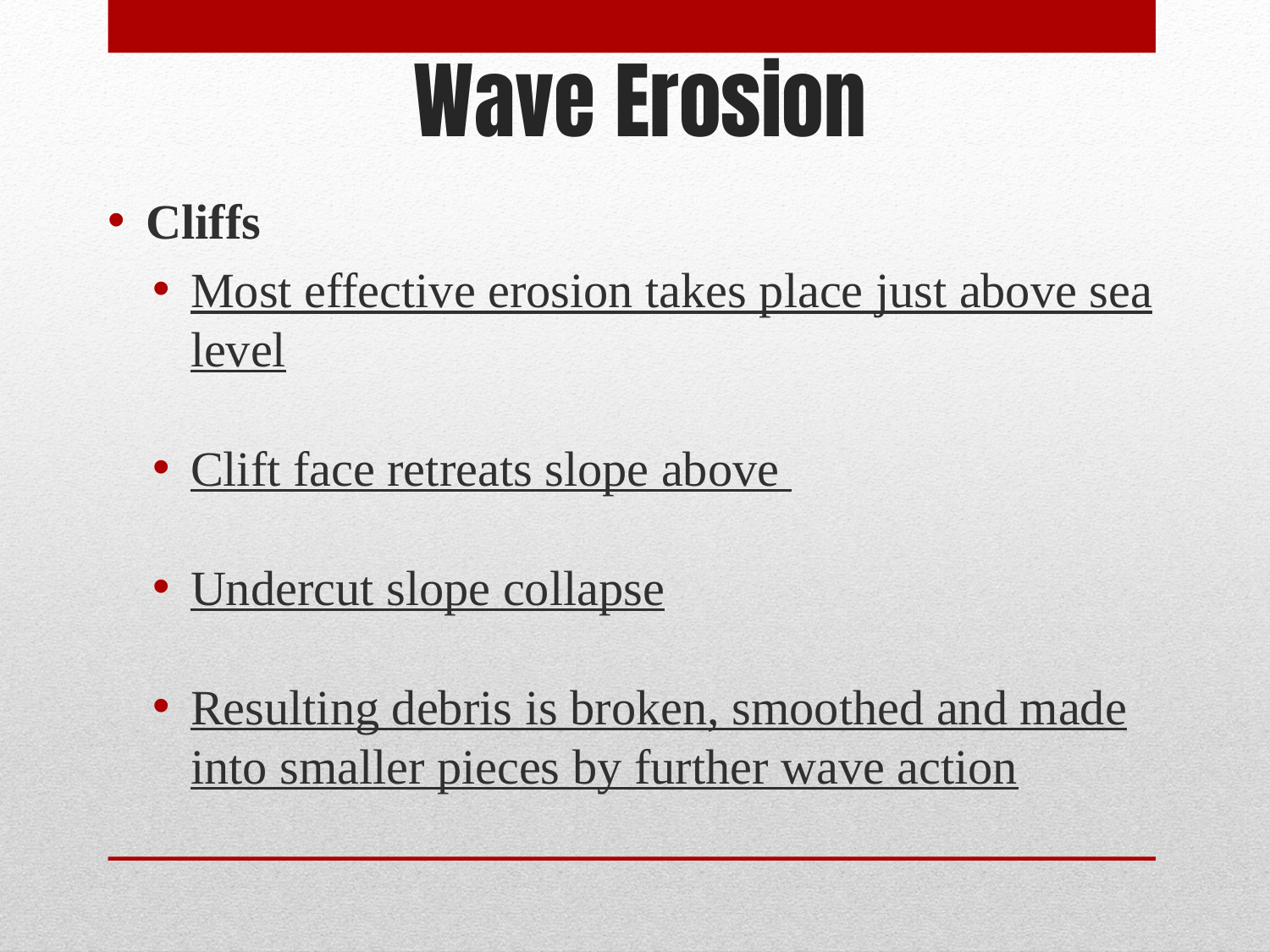

Wave Erosion
Cliffs
Most effective erosion takes place just above sea level

Clift face retreats slope above

Undercut slope collapse

Resulting debris is broken, smoothed and made into smaller pieces by further wave action